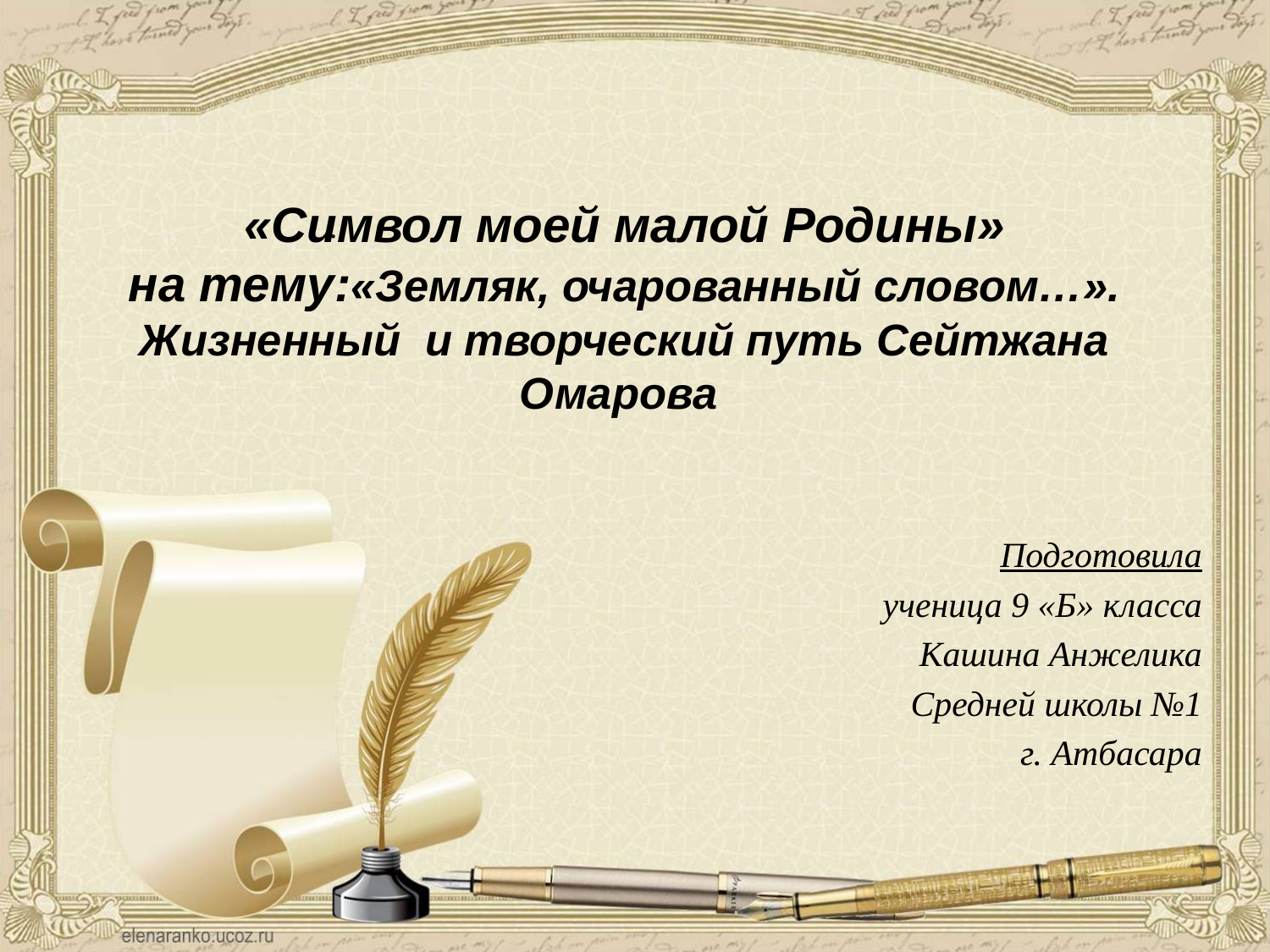

# «Символ моей малой Родины» на тему:«Земляк, очарованный словом…». Жизненный  и творческий путь Сейтжана Омарова
.
Подготовила
ученица 9 «Б» класса
Кашина Анжелика
Средней школы №1
г. Атбасара